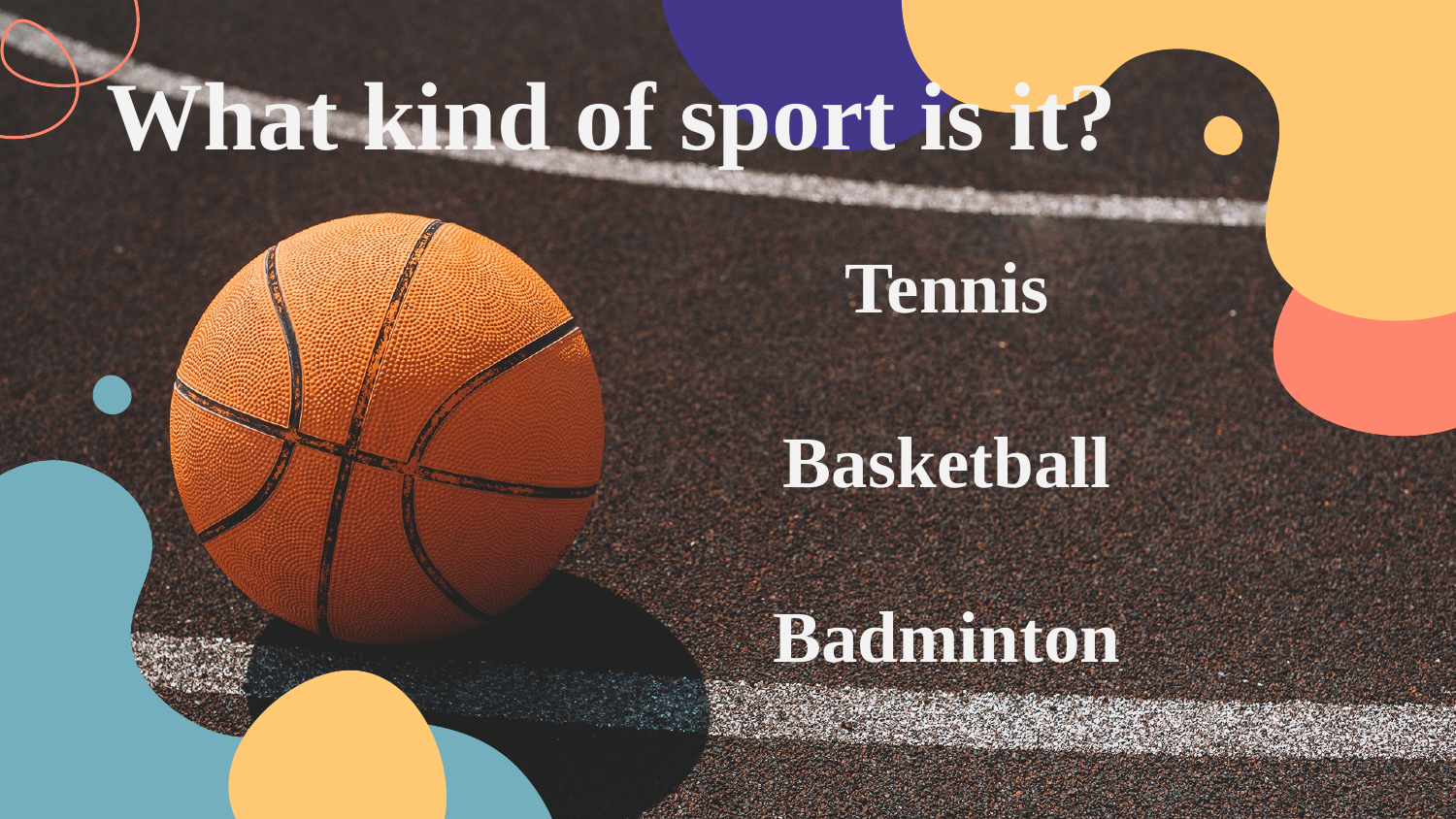

# What kind of sport is it?
Tennis

Basketball

Badminton